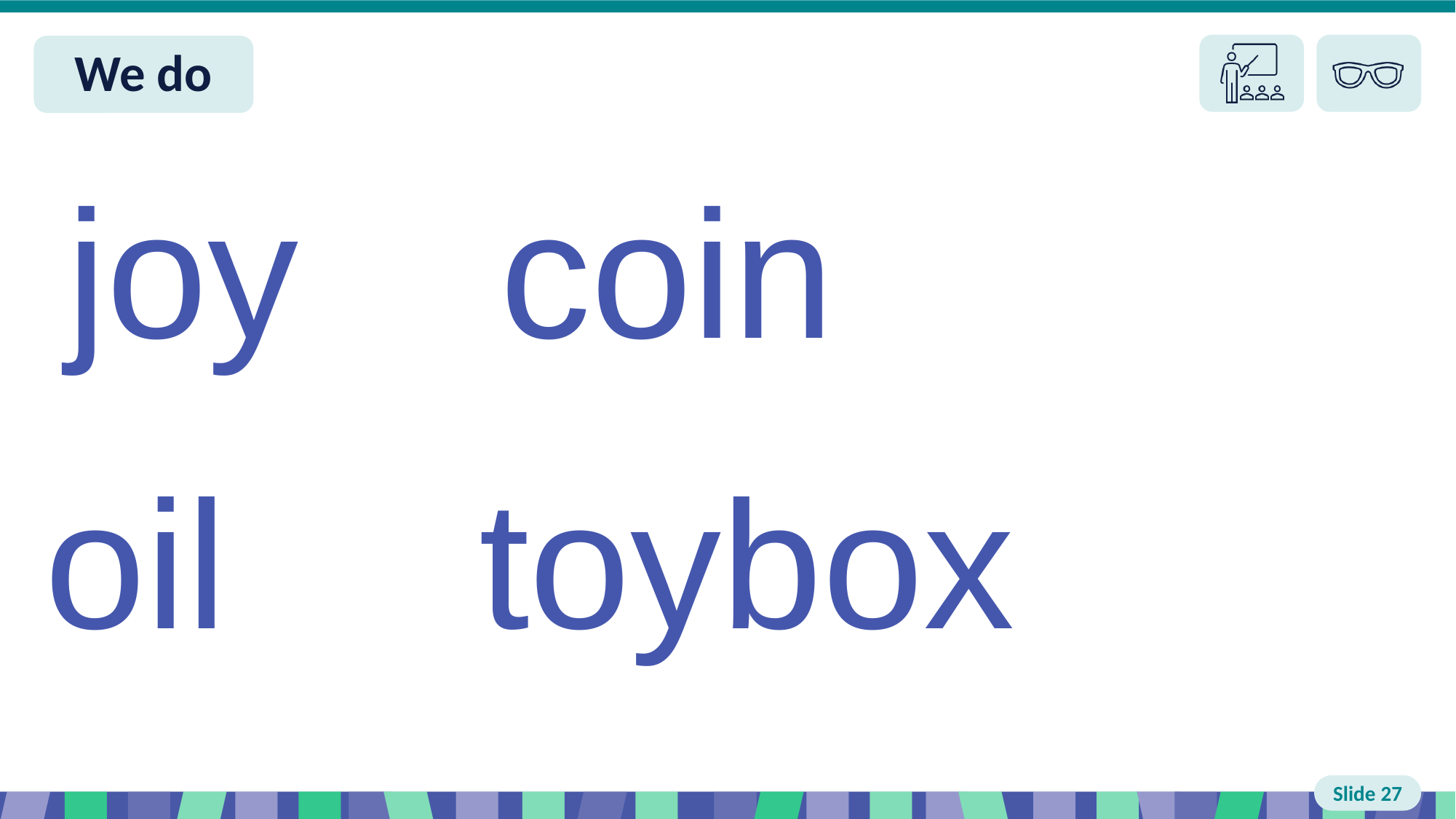

Slide 27 We do
joy    coin
oil     toybox